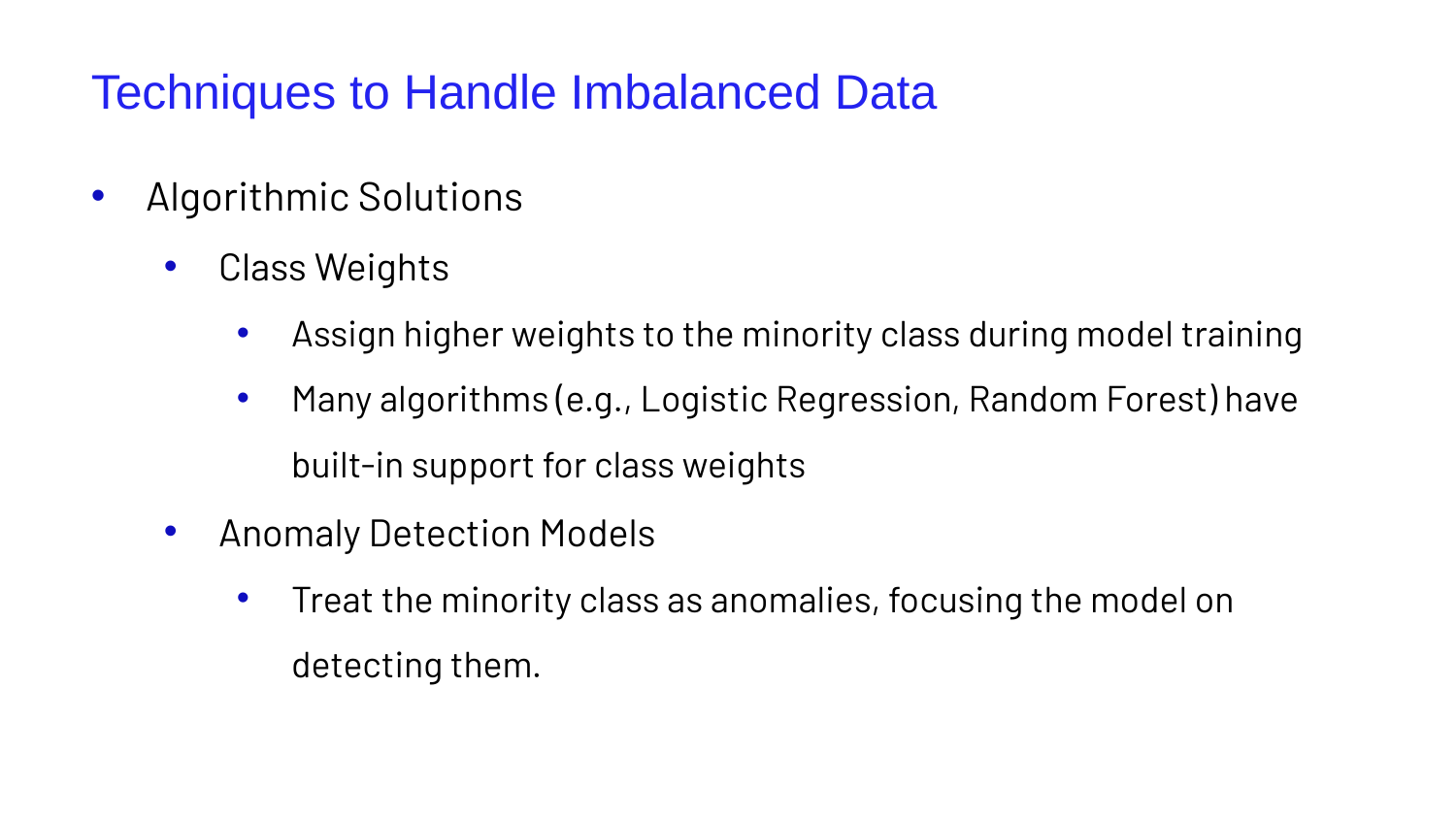

Techniques to Handle Imbalanced Data
Algorithmic Solutions
Class Weights
Assign higher weights to the minority class during model training
Many algorithms (e.g., Logistic Regression, Random Forest) have built-in support for class weights
Anomaly Detection Models
Treat the minority class as anomalies, focusing the model on detecting them.